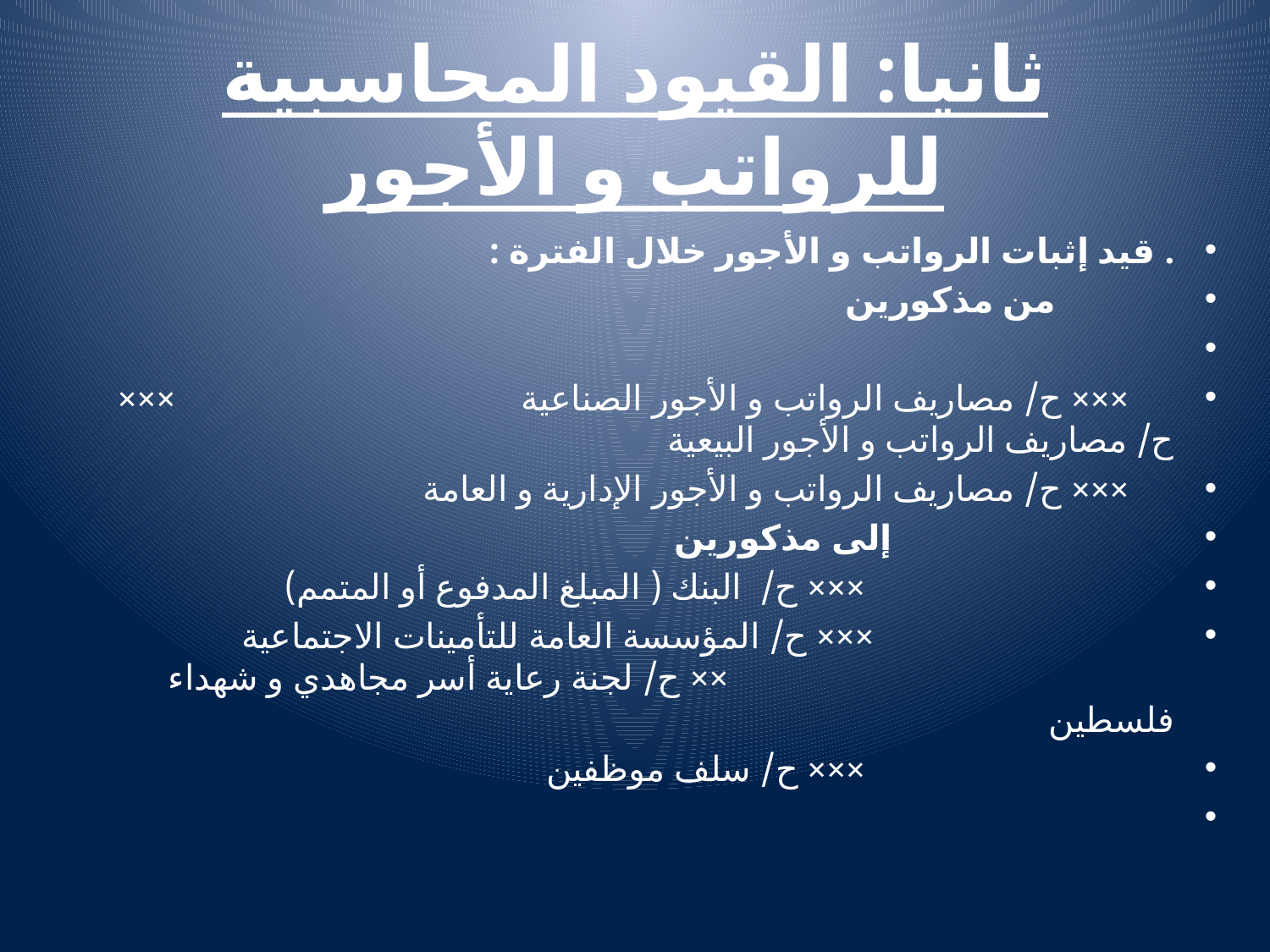

# ثانيا: القيود المحاسبية للرواتب و الأجور
. قيد إثبات الرواتب و الأجور خلال الفترة :
             من مذكورين

     ××× ح/ مصاريف الرواتب و الأجور الصناعية                                      ××× ح/ مصاريف الرواتب و الأجور البيعية
     ××× ح/ مصاريف الرواتب و الأجور الإدارية و العامة
                               إلى مذكورين
                                  ××× ح/  البنك ( المبلغ المدفوع أو المتمم)
                                 ××× ح/ المؤسسة العامة للتأمينات الاجتماعية                                                                    ×× ح/ لجنة رعاية أسر مجاهدي و شهداء فلسطين
                                  ××× ح/ سلف موظفين